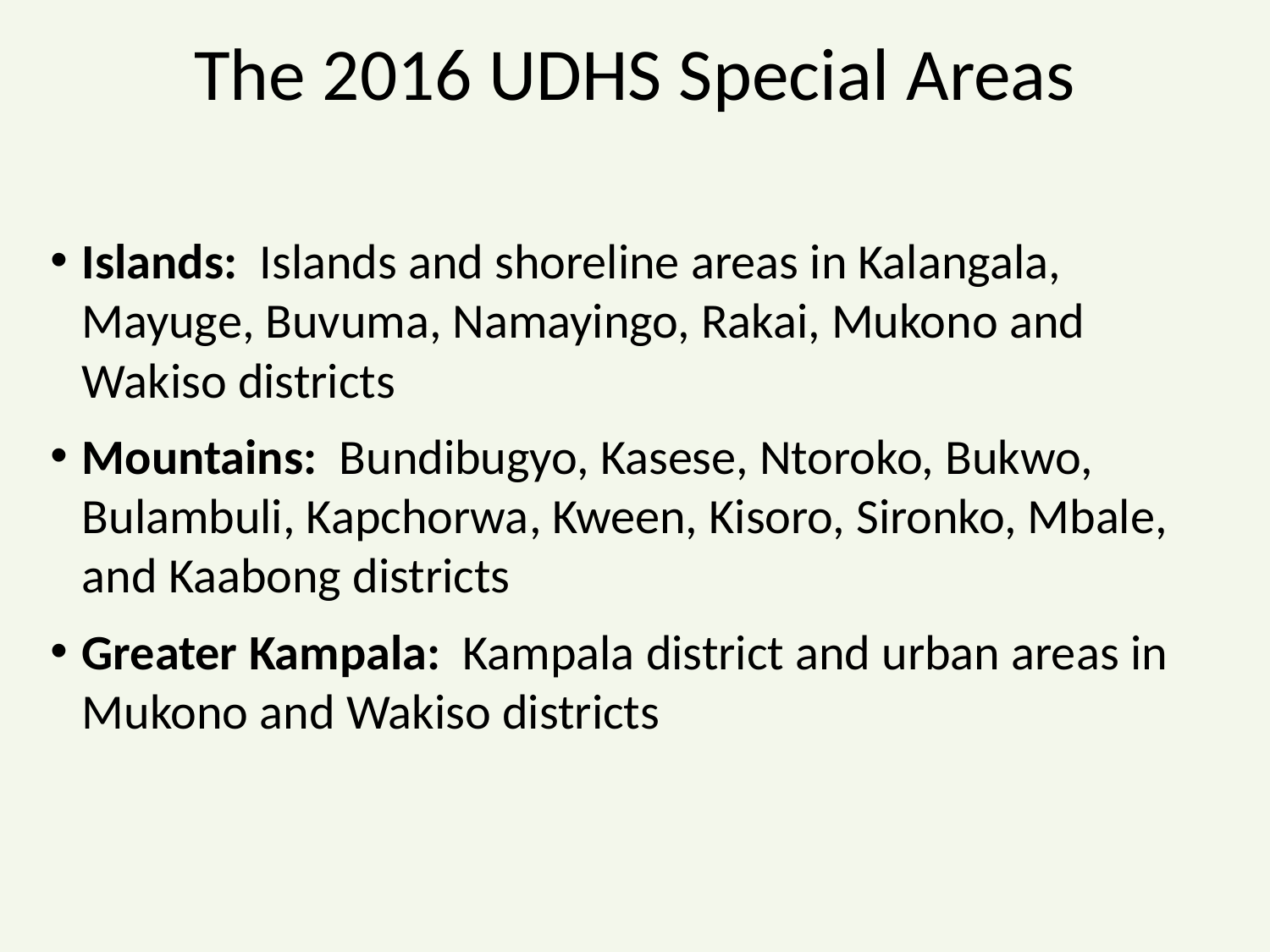

# The 2016 UDHS Special Areas
Islands:  Islands and shoreline areas in Kalangala, Mayuge, Buvuma, Namayingo, Rakai, Mukono and Wakiso districts
Mountains:  Bundibugyo, Kasese, Ntoroko, Bukwo, Bulambuli, Kapchorwa, Kween, Kisoro, Sironko, Mbale, and Kaabong districts
Greater Kampala:  Kampala district and urban areas in Mukono and Wakiso districts